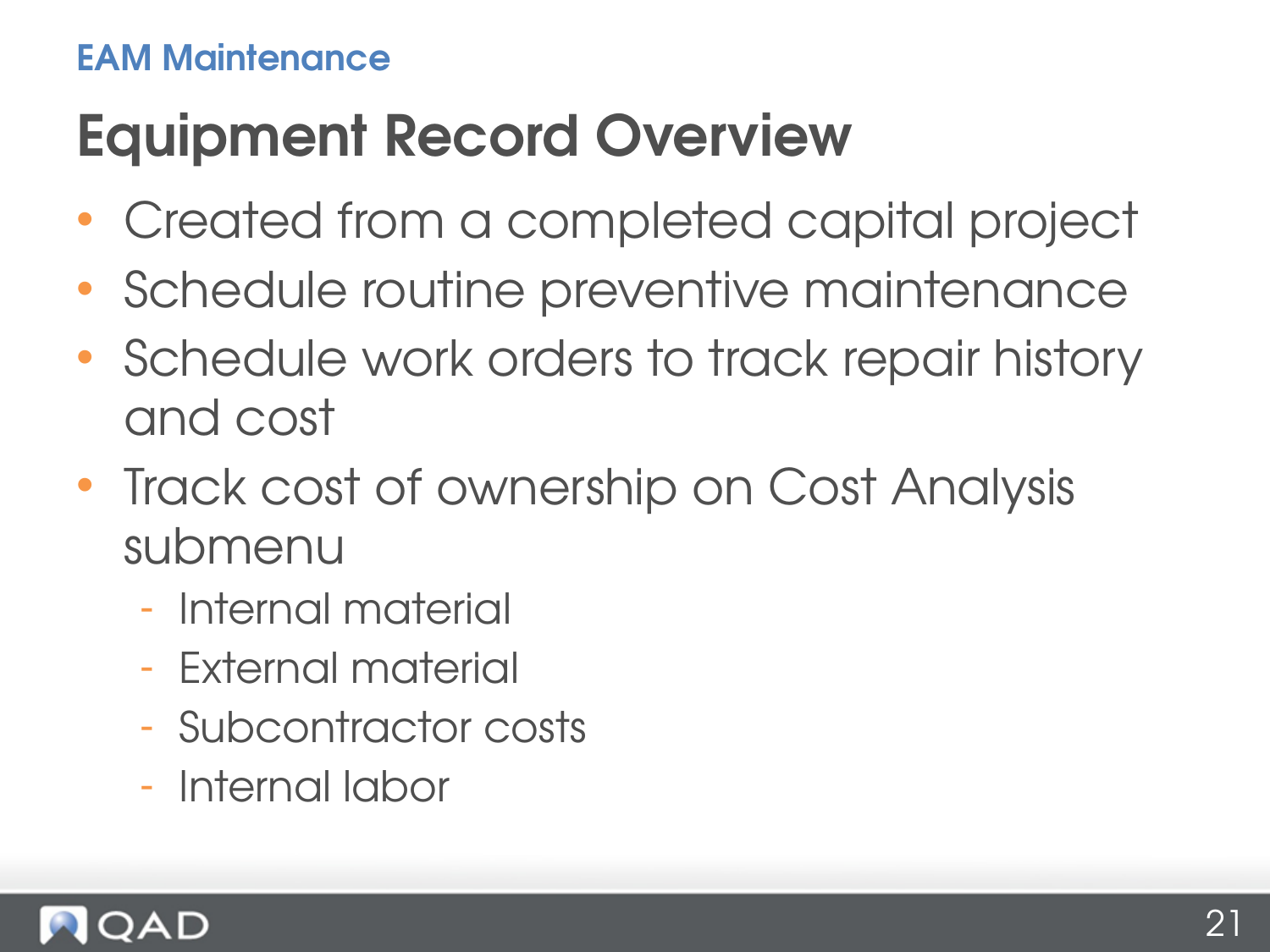

EAM Maintenance
# Equipment Record Overview
Created from a completed capital project
Schedule routine preventive maintenance
Schedule work orders to track repair history and cost
Track cost of ownership on Cost Analysis submenu
Internal material
External material
Subcontractor costs
Internal labor
21